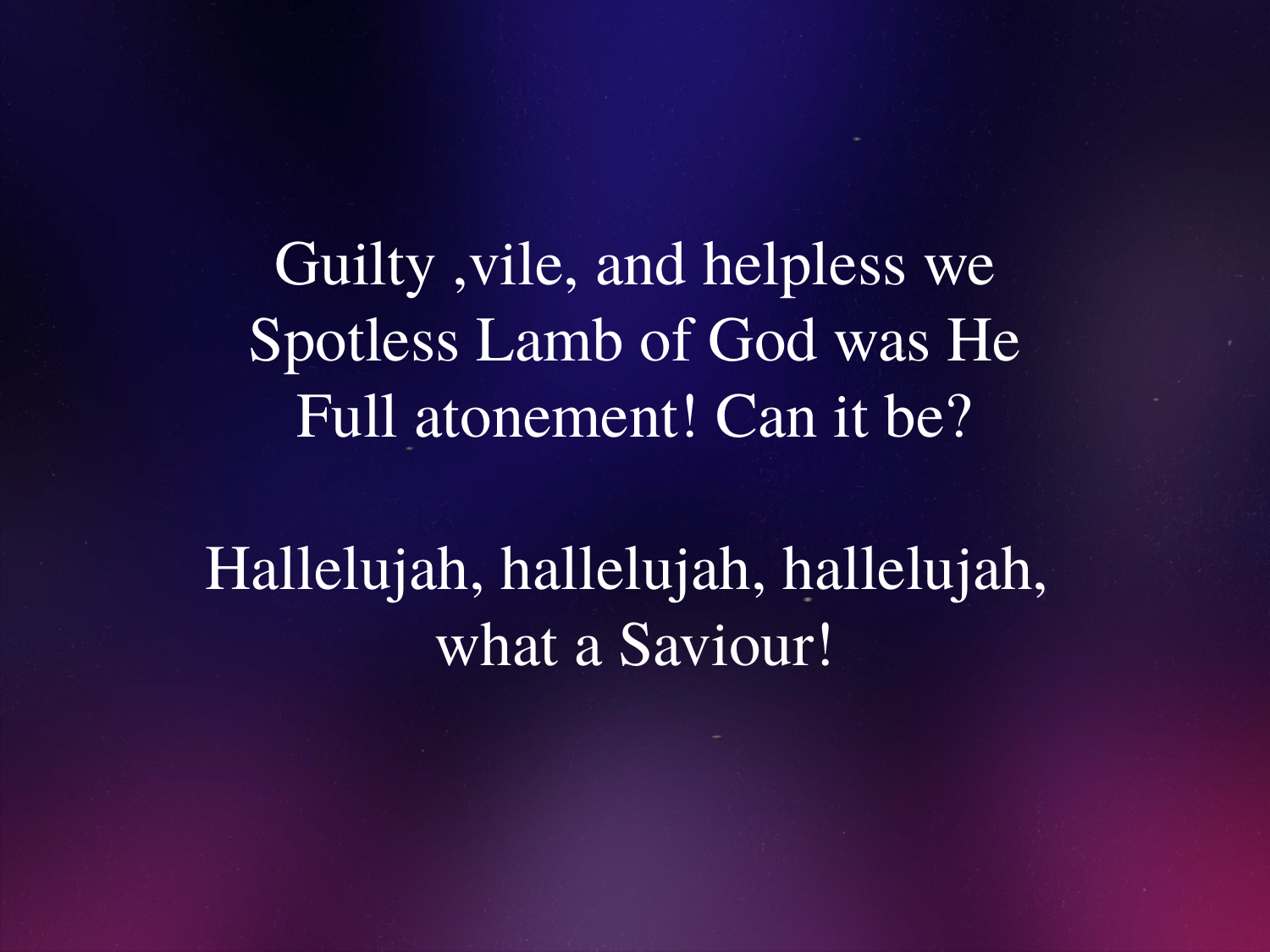

# Guilty ,vile, and helpless we Spotless Lamb of God was He Full atonement! Can it be? Hallelujah, hallelujah, hallelujah, what a Saviour!